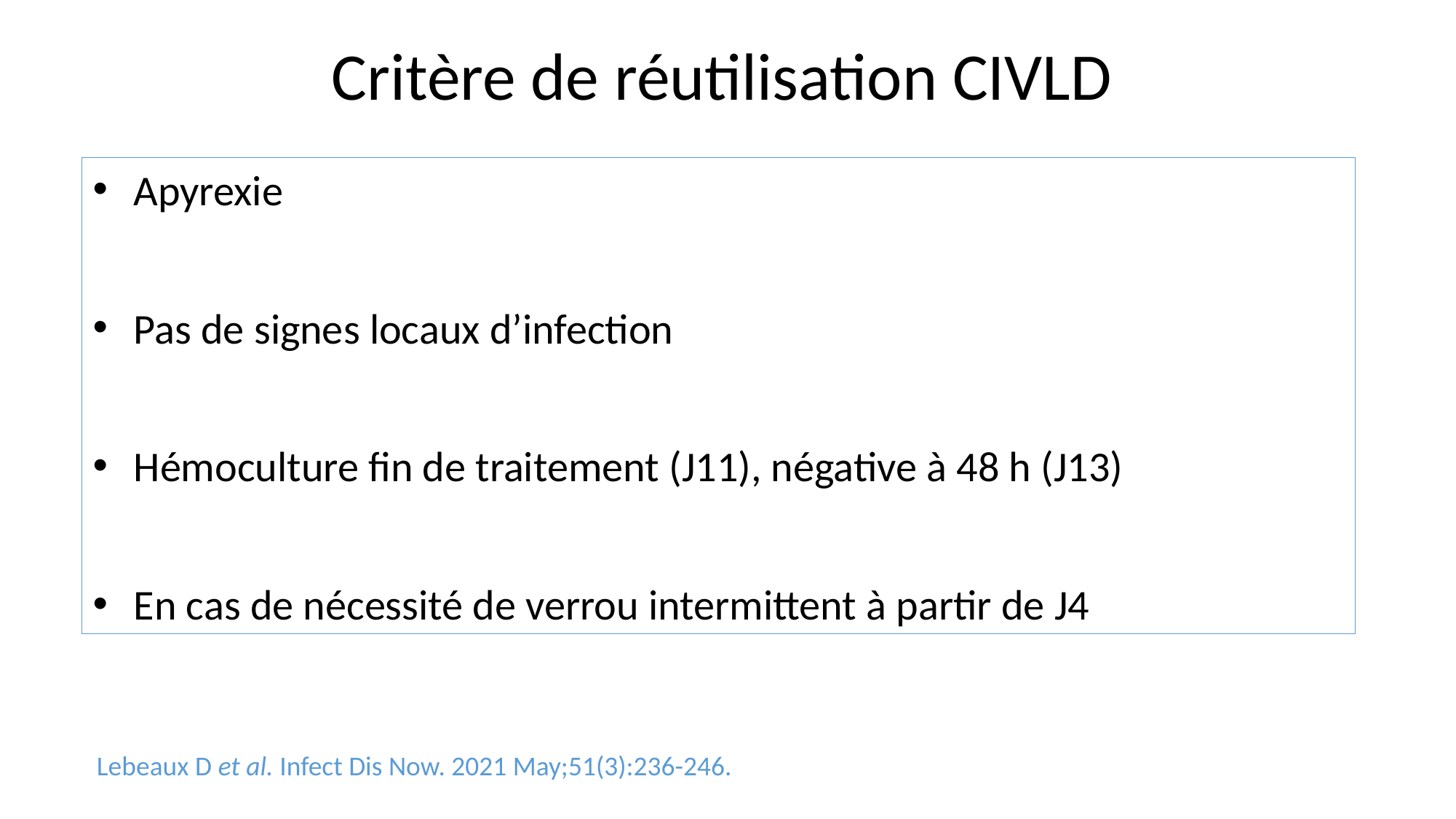

# Critère de réutilisation CIVLD
Apyrexie

Pas de signes locaux d’infection

Hémoculture fin de traitement (J11), négative à 48 h (J13)

En cas de nécessité de verrou intermittent à partir de J4
Lebeaux D et al. Infect Dis Now. 2021 May;51(3):236-246.